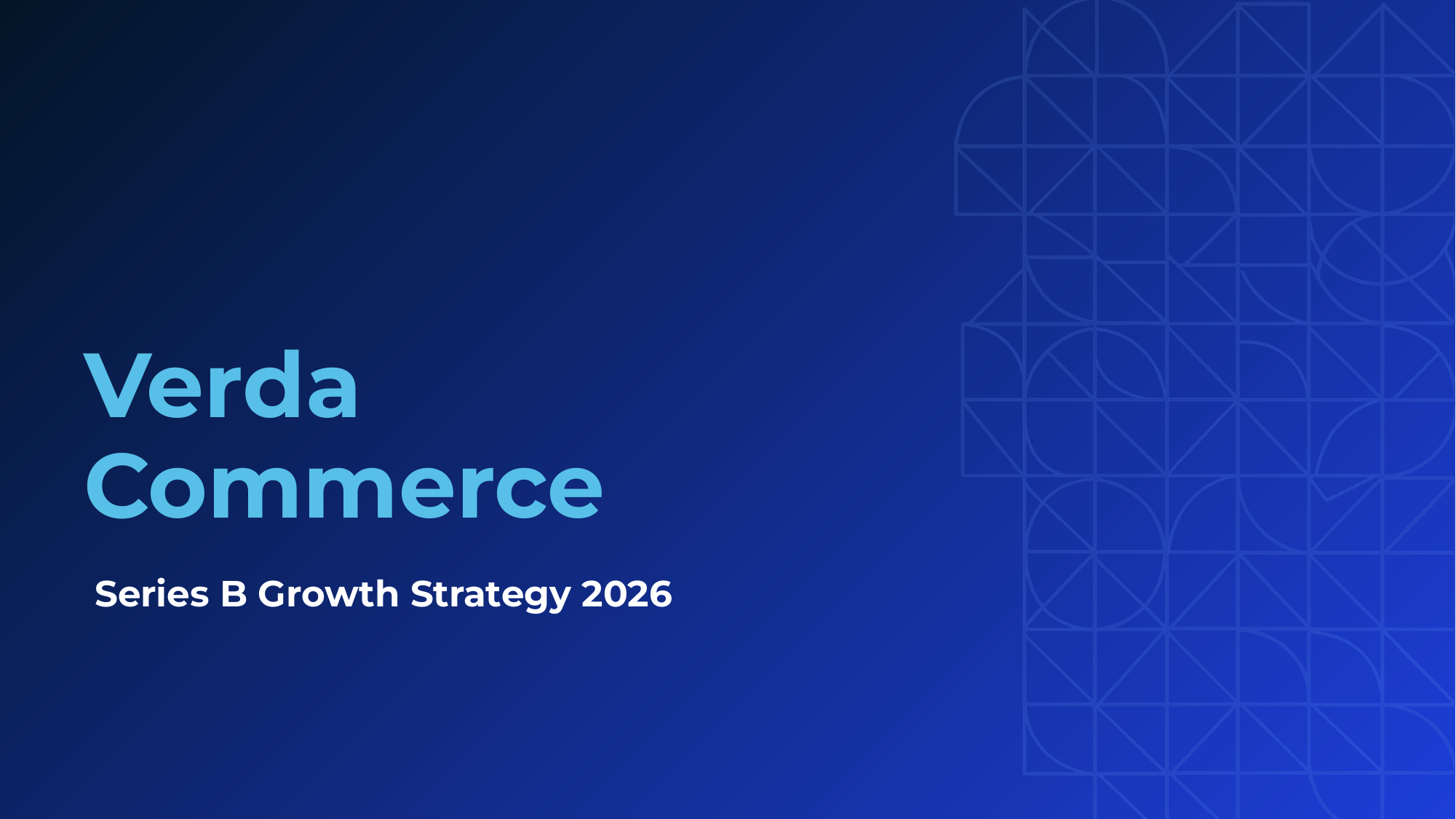

# Verda Commerce
Series B Growth Strategy 2026